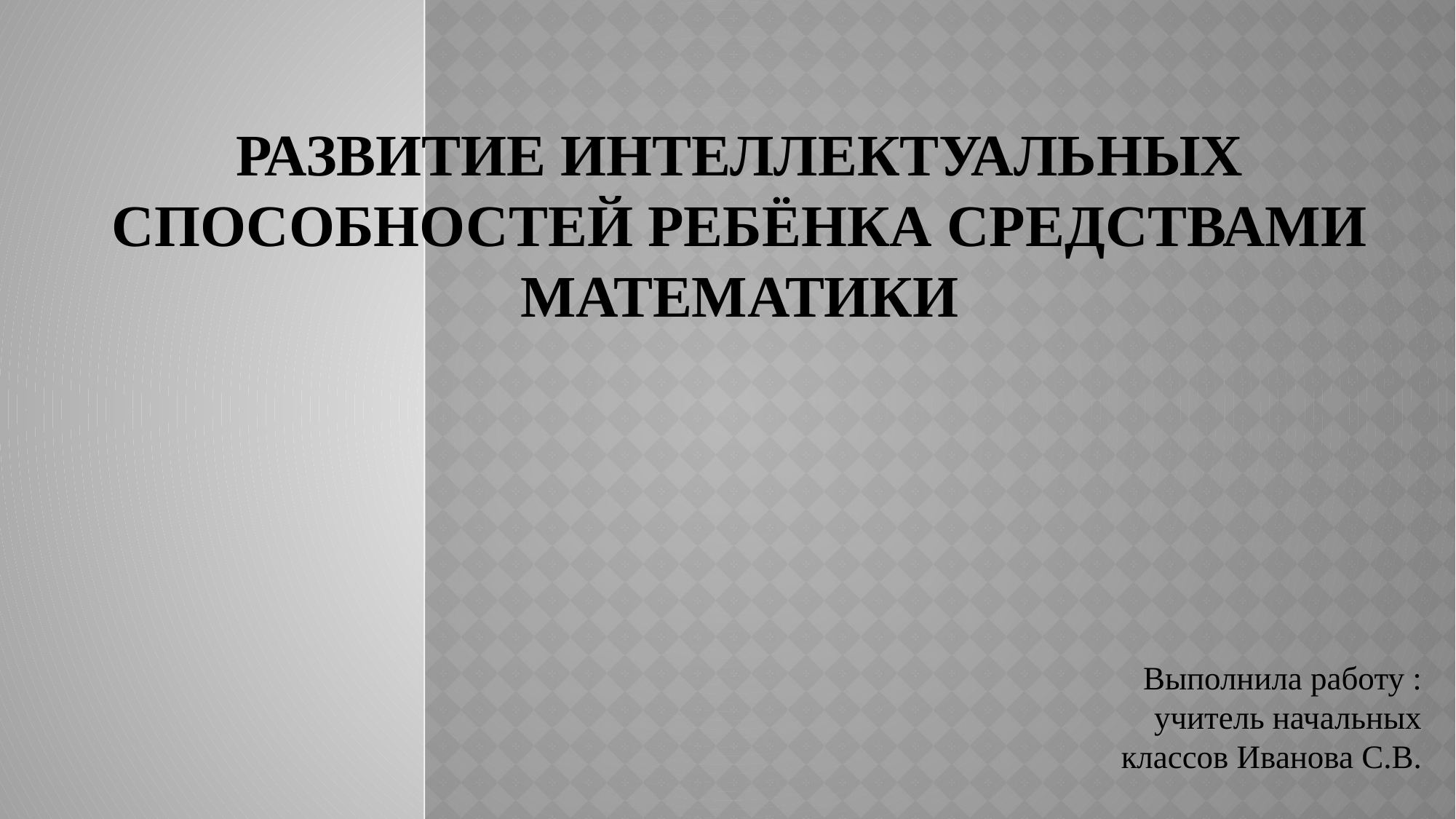

# Развитие интеллектуальных способностей ребёнка средствами математики
Выполнила работу : учитель начальных классов Иванова С.В.